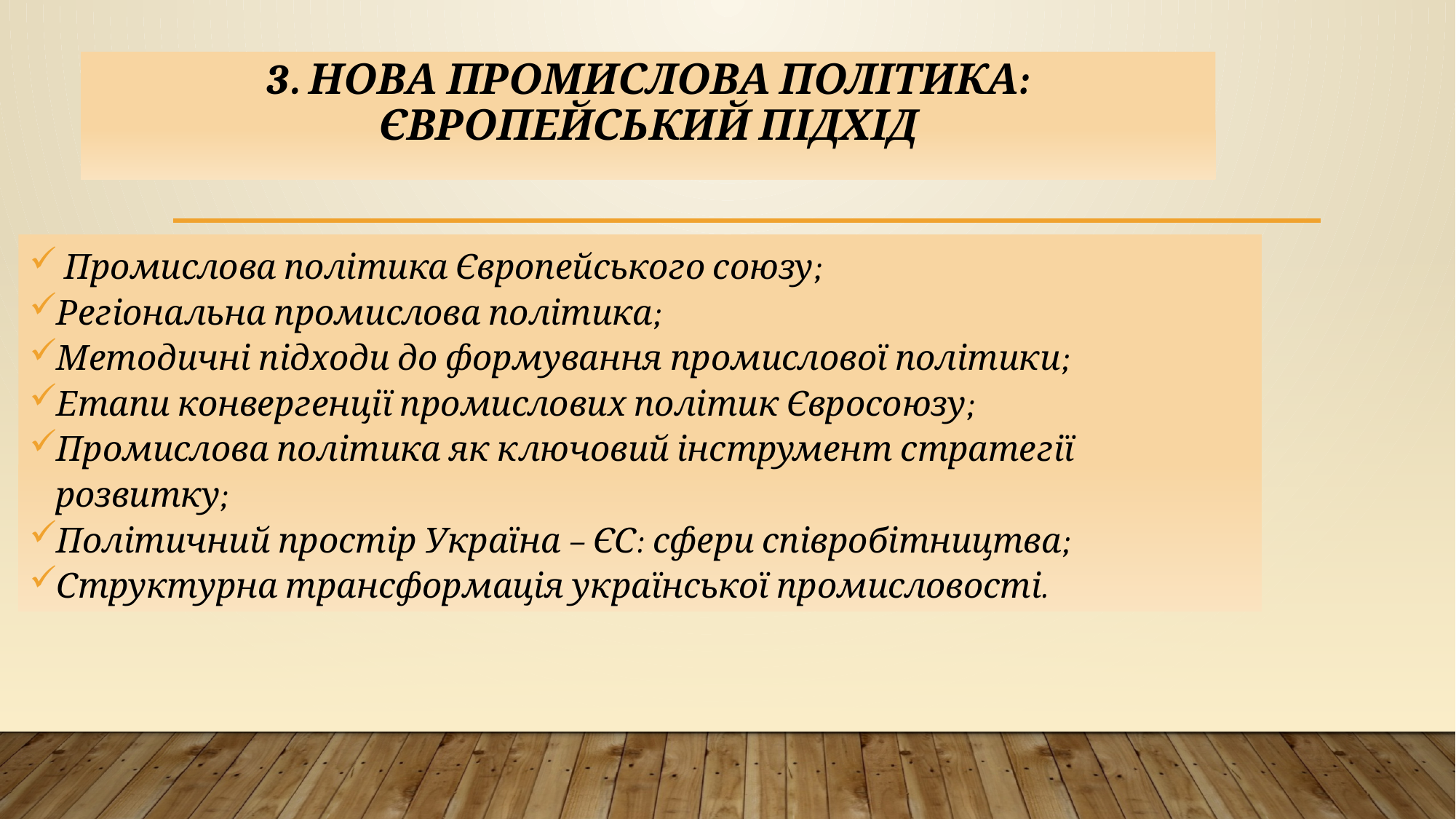

# 3. Нова промислова політика: європейський підхід
 Промислова політика Європейського союзу;
Регіональна промислова політика;
Методичні підходи до формування промислової політики;
Етапи конвергенції промислових політик Євросоюзу;
Промислова політика як ключовий інструмент стратегії розвитку;
Політичний простір Україна – ЄС: сфери співробітництва;
Структурна трансформація української промисловості.